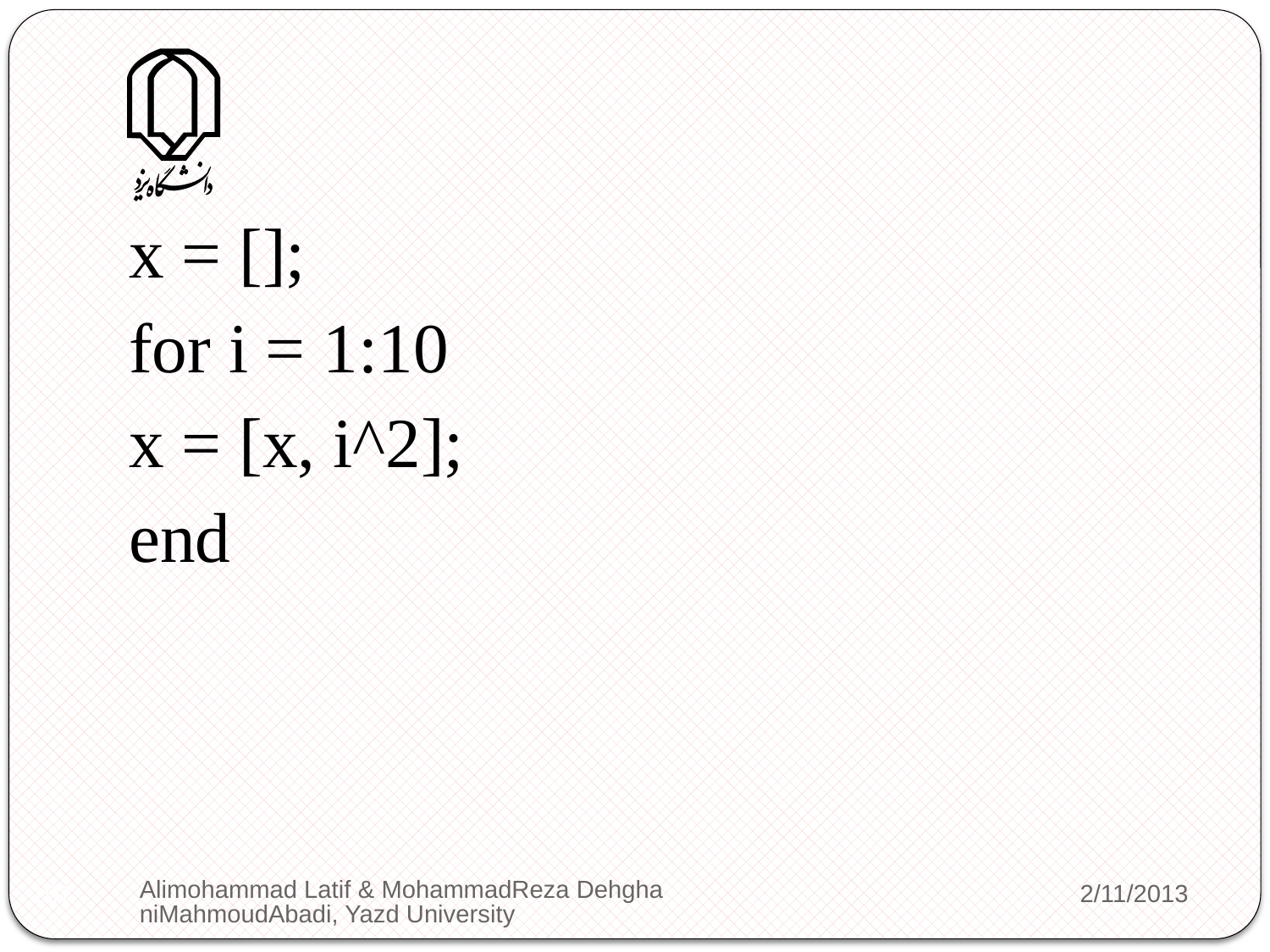

x = [];
for i = 1:10
x = [x, i^2];
end
Alimohammad Latif & MohammadReza DehghaniMahmoudAbadi, Yazd University
2/11/2013
107